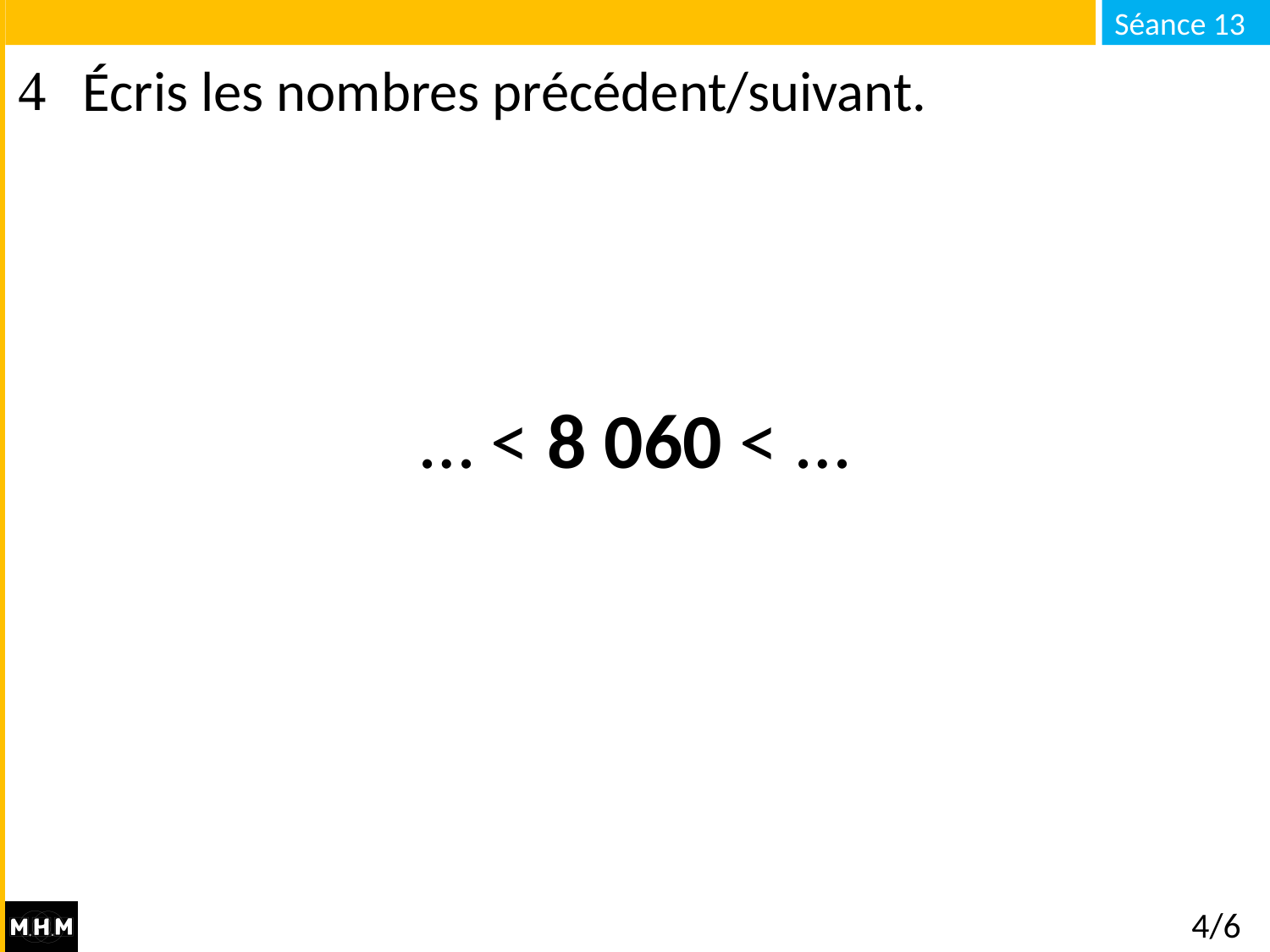

# Écris les nombres précédent/suivant.
… < 8 060 < …
4/6